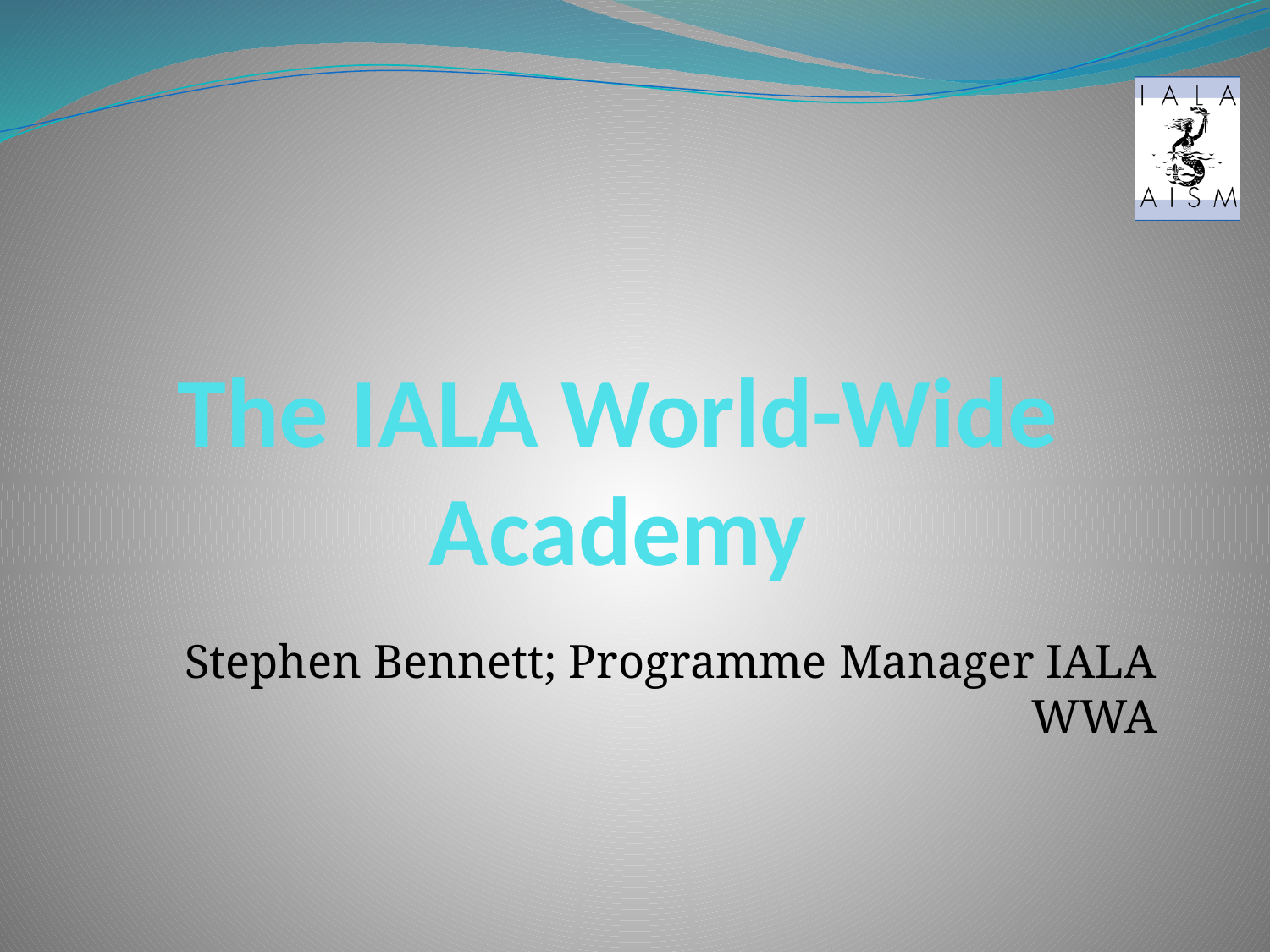

# The IALA World-Wide Academy
Stephen Bennett; Programme Manager IALA WWA